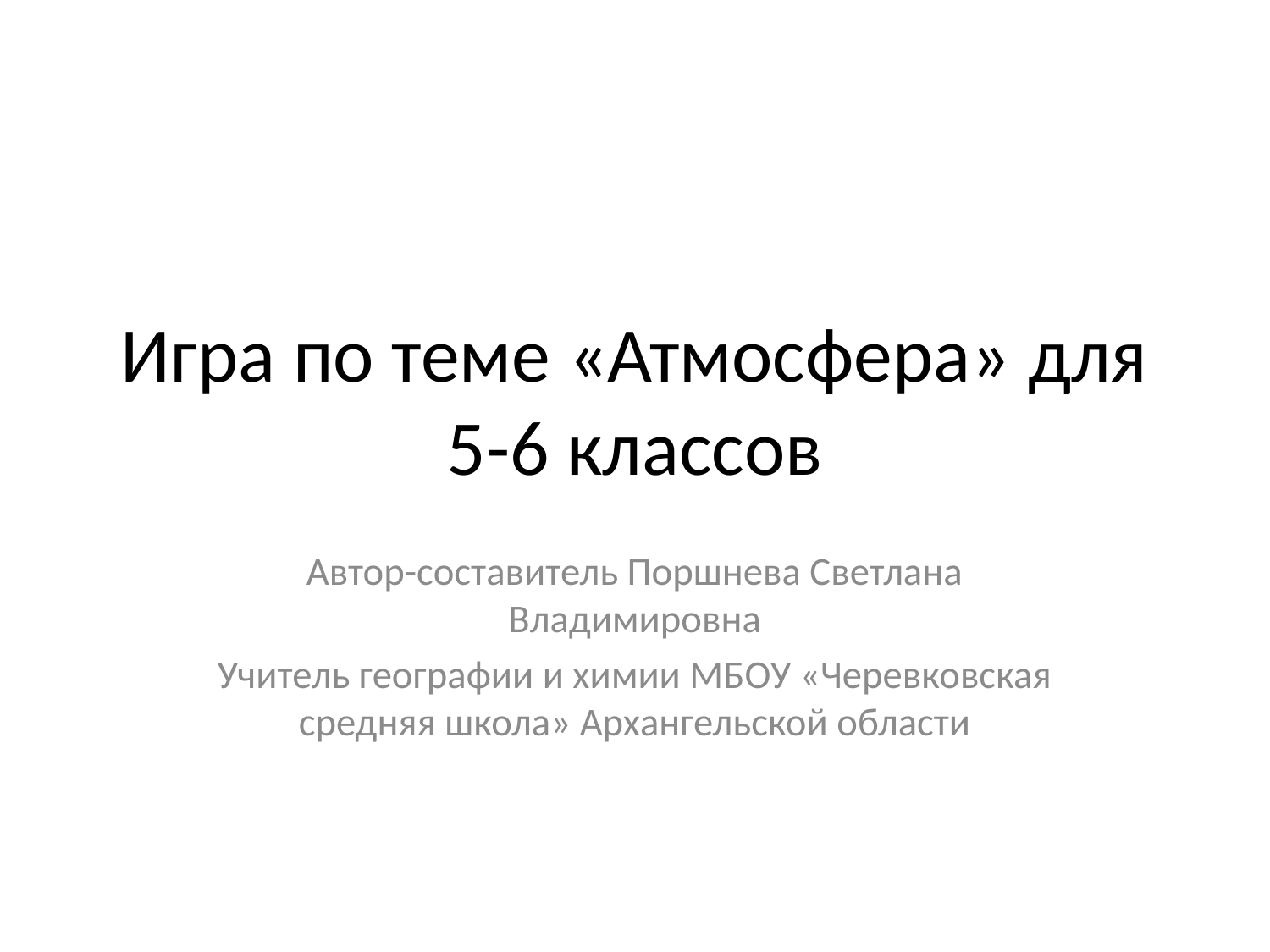

# Игра по теме «Атмосфера» для 5-6 классов
Автор-составитель Поршнева Светлана Владимировна
Учитель географии и химии МБОУ «Черевковская средняя школа» Архангельской области